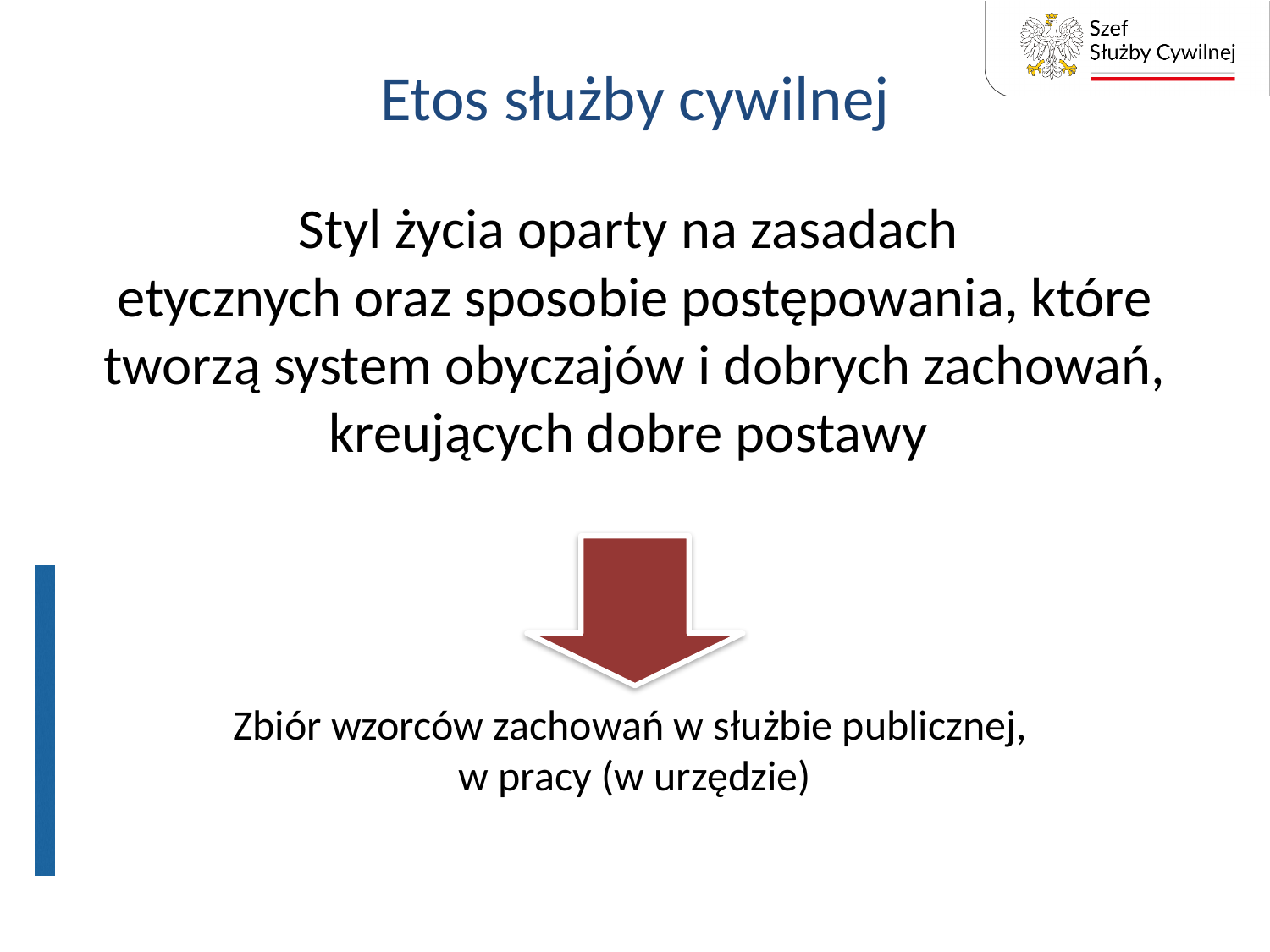

# Etos służby cywilnej
Styl życia oparty na zasadach
etycznych oraz sposobie postępowania, które tworzą system obyczajów i dobrych zachowań, kreujących dobre postawy

Zbiór wzorców zachowań w służbie publicznej,
w pracy (w urzędzie)